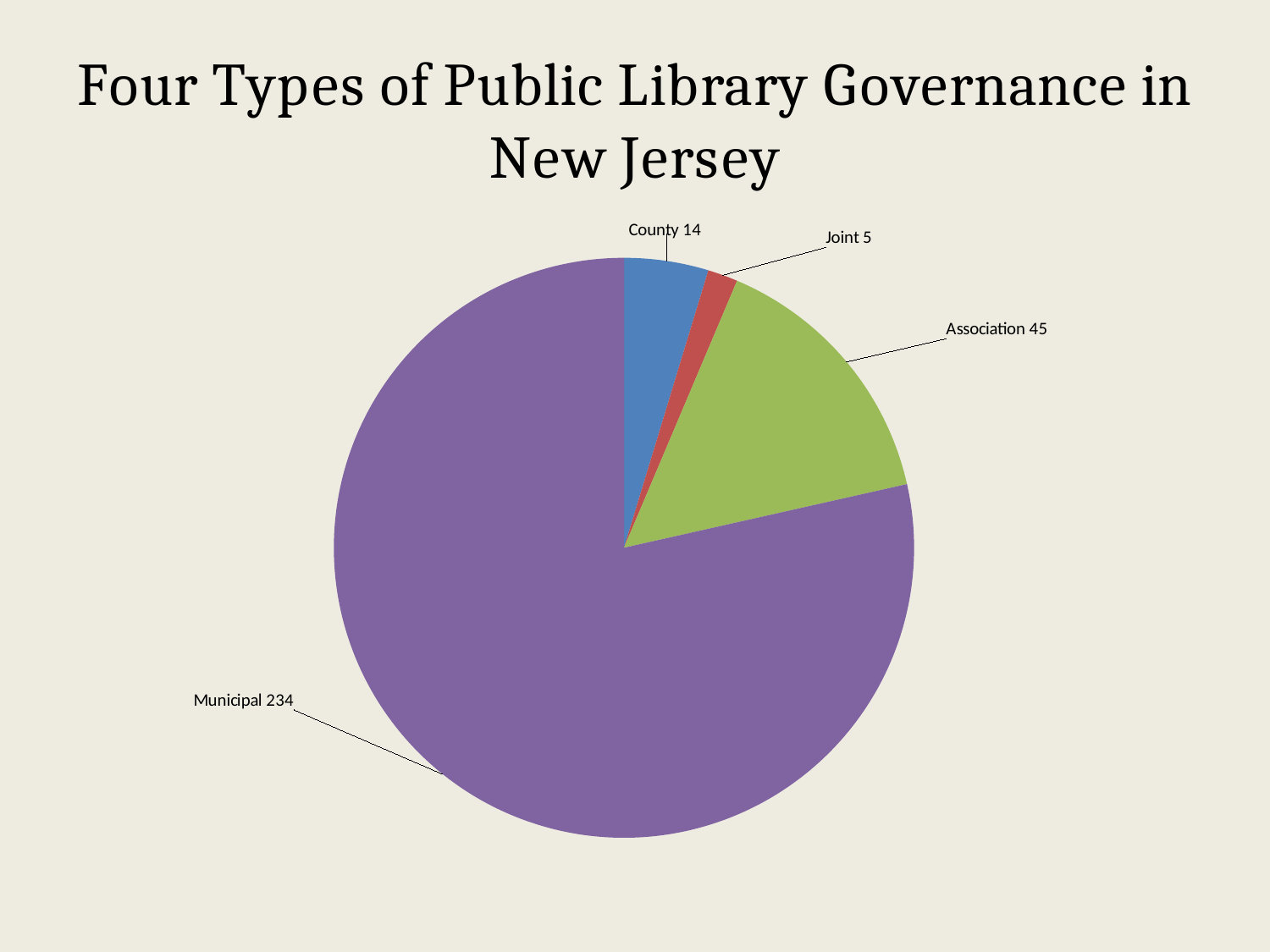

# Four Types of Public Library Governance in New Jersey

### Chart

| Category |  |
|---|---|
| County | 14.0 |
| Joint | 5.0 |
| Association | 45.0 |
| Municipal | 234.0 |